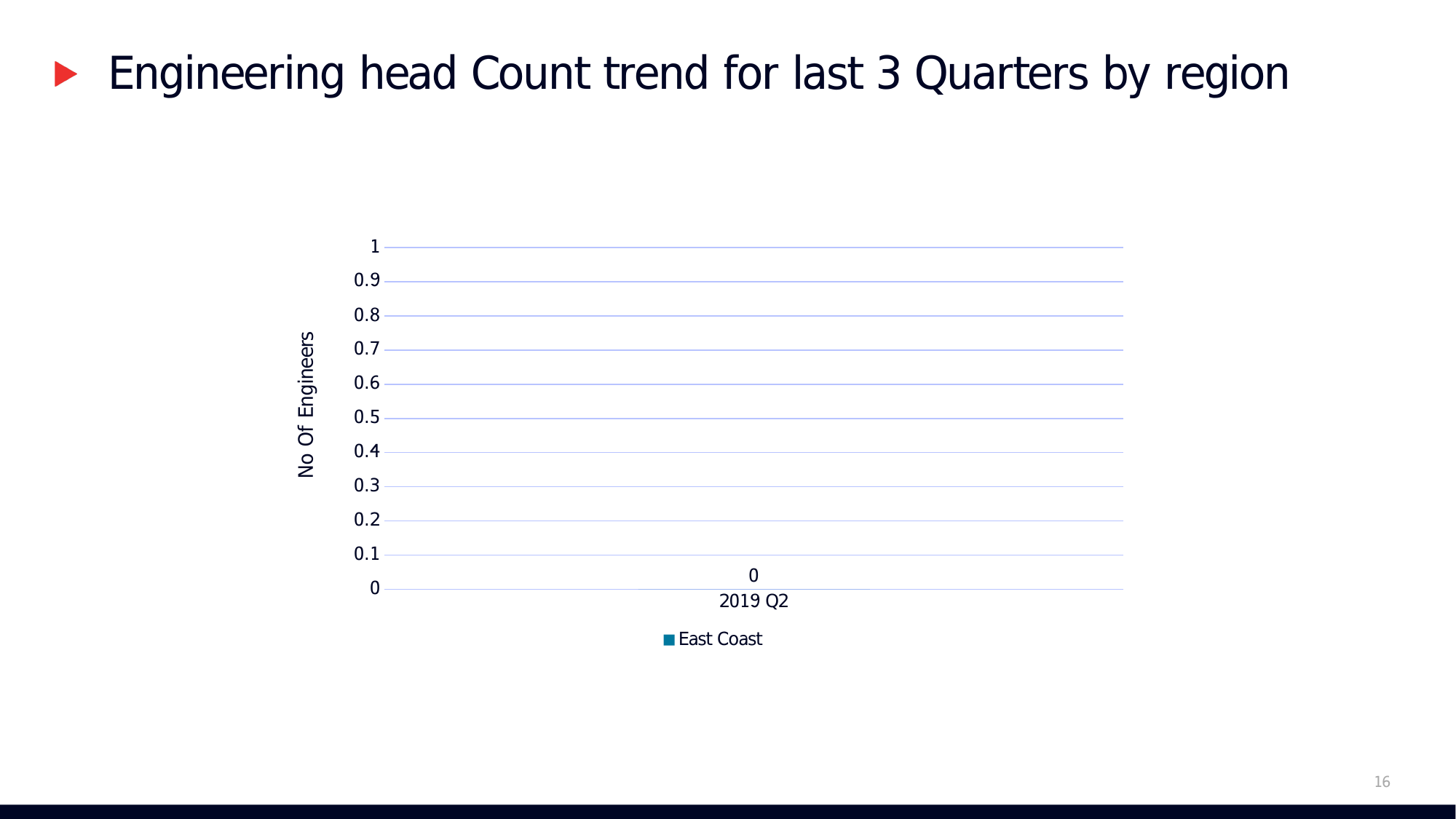

# Engineering head Count trend for last 3 Quarters by region

### Chart

| Category | East Coast |
|---|---|
| 2019 Q2 | 0.0 |
16